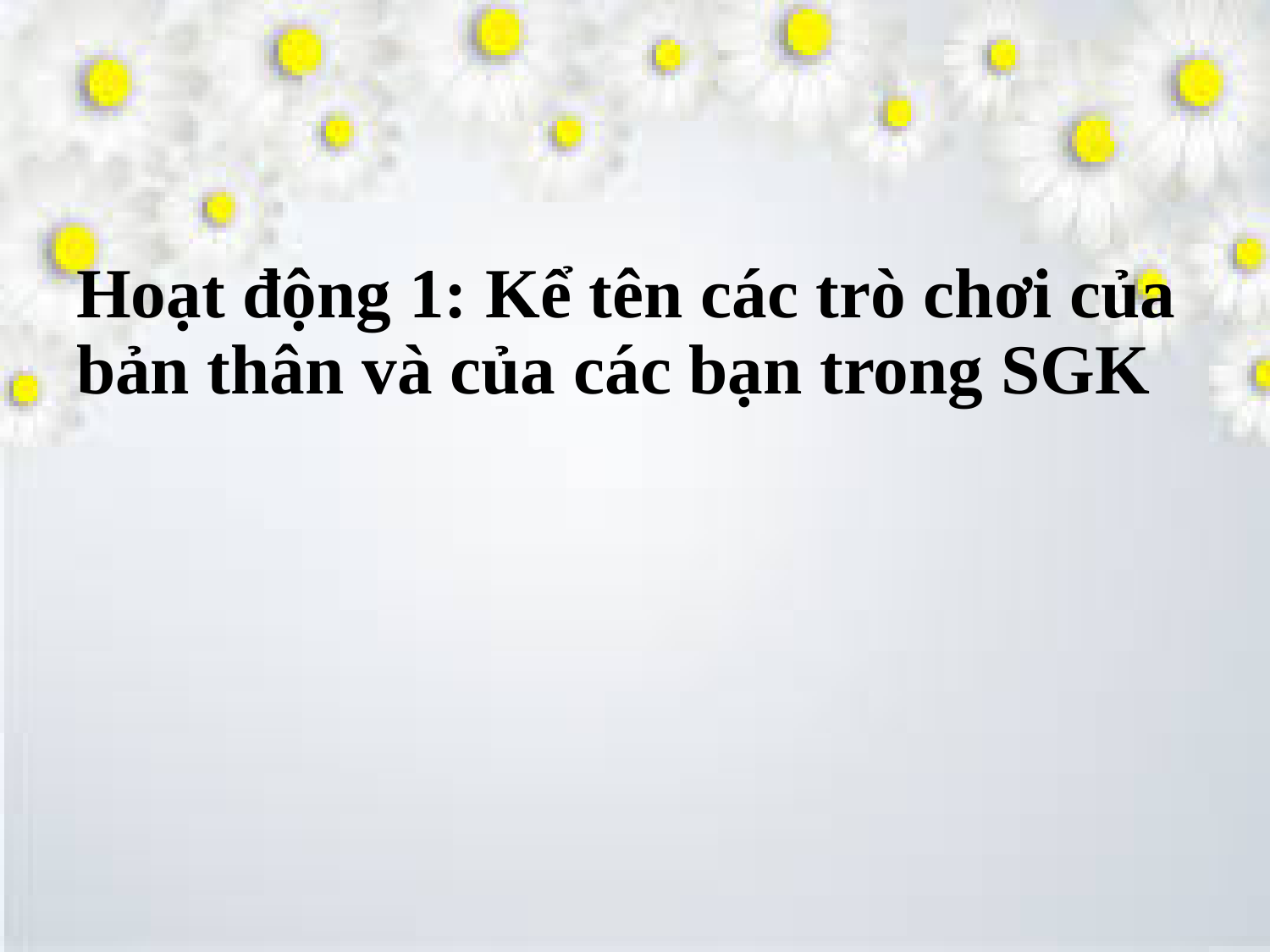

# Hoạt động 1: Kể tên các trò chơi của bản thân và của các bạn trong SGK